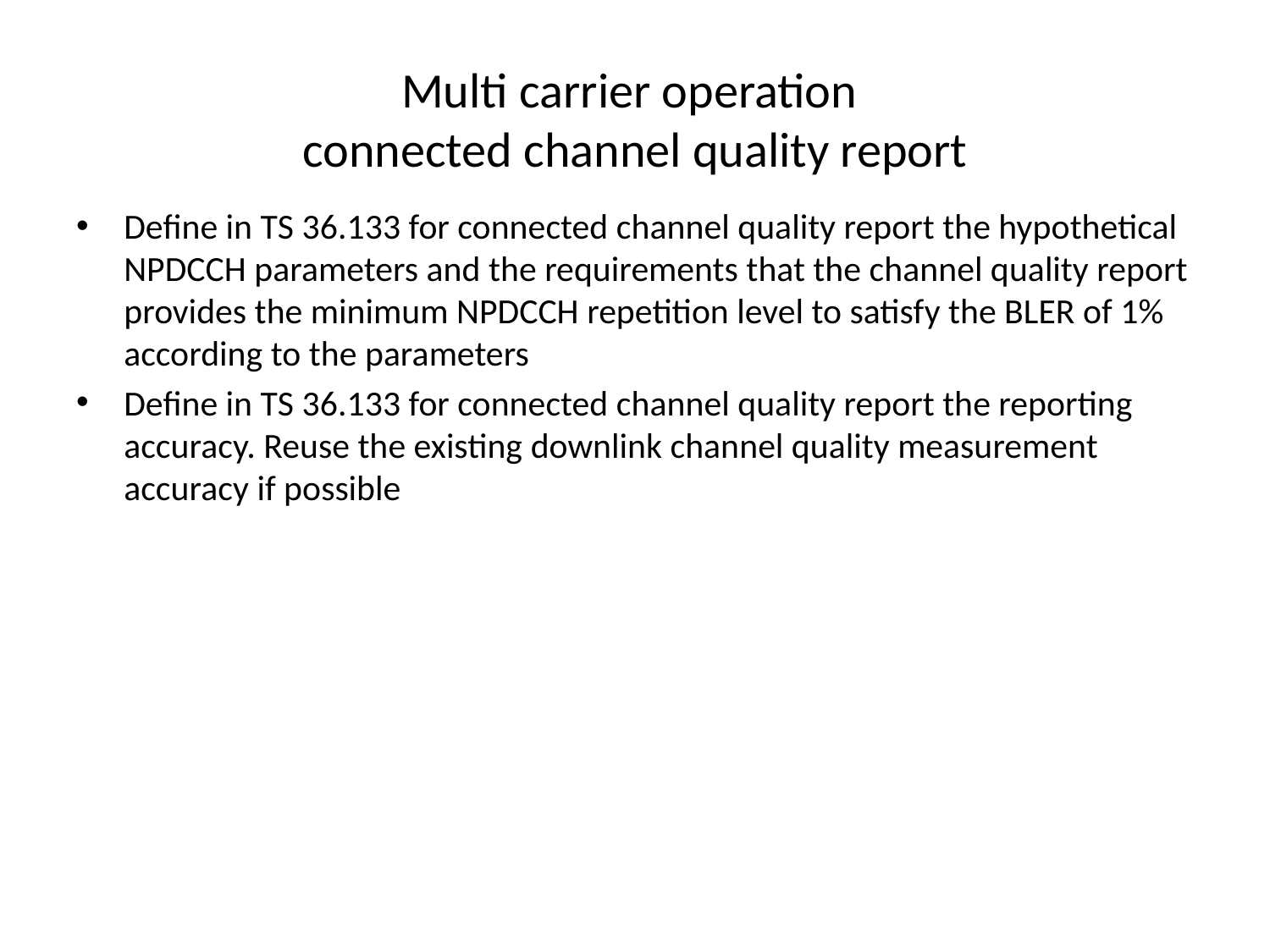

# Multi carrier operation connected channel quality report
Define in TS 36.133 for connected channel quality report the hypothetical NPDCCH parameters and the requirements that the channel quality report provides the minimum NPDCCH repetition level to satisfy the BLER of 1% according to the parameters
Define in TS 36.133 for connected channel quality report the reporting accuracy. Reuse the existing downlink channel quality measurement accuracy if possible